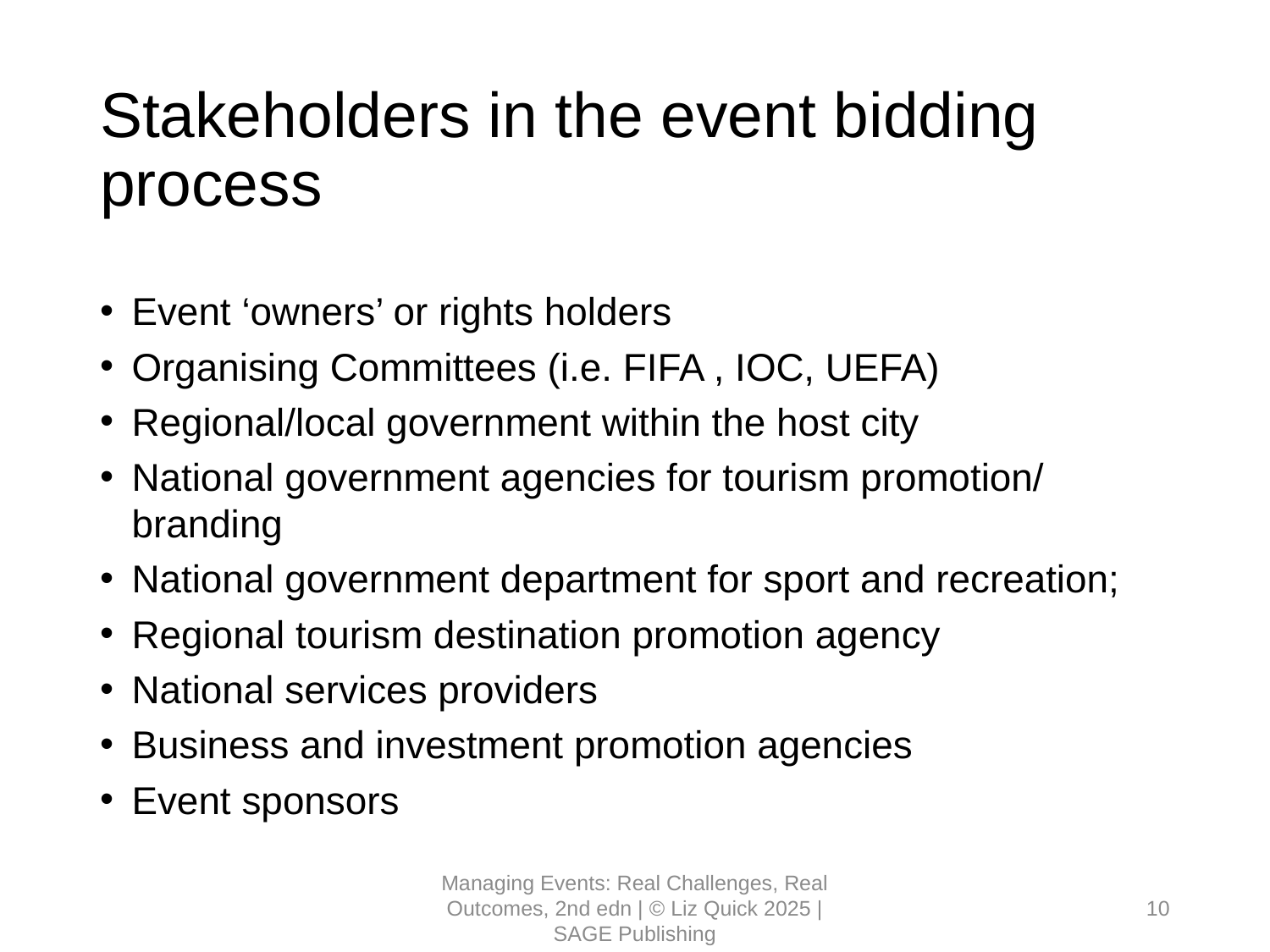

# Stakeholders in the event bidding process
Event ‘owners’ or rights holders
Organising Committees (i.e. FIFA , IOC, UEFA)
Regional/local government within the host city
National government agencies for tourism promotion/ branding
National government department for sport and recreation;
Regional tourism destination promotion agency
National services providers
Business and investment promotion agencies
Event sponsors
Managing Events: Real Challenges, Real Outcomes, 2nd edn | © Liz Quick 2025 | SAGE Publishing
10